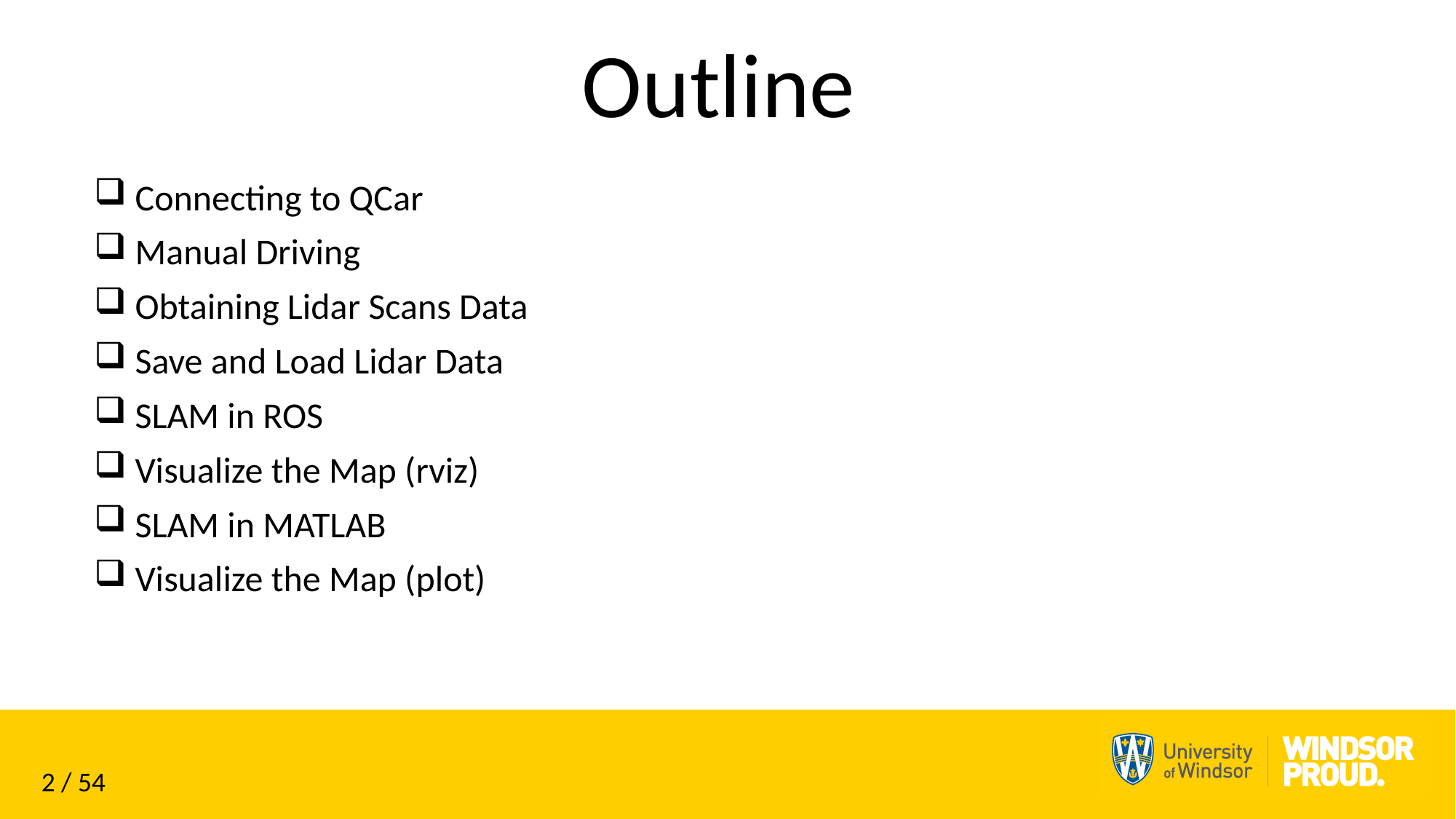

# Outline
Connecting to QCar
Manual Driving
Obtaining Lidar Scans Data
Save and Load Lidar Data
SLAM in ROS
Visualize the Map (rviz)
SLAM in MATLAB
Visualize the Map (plot)

2